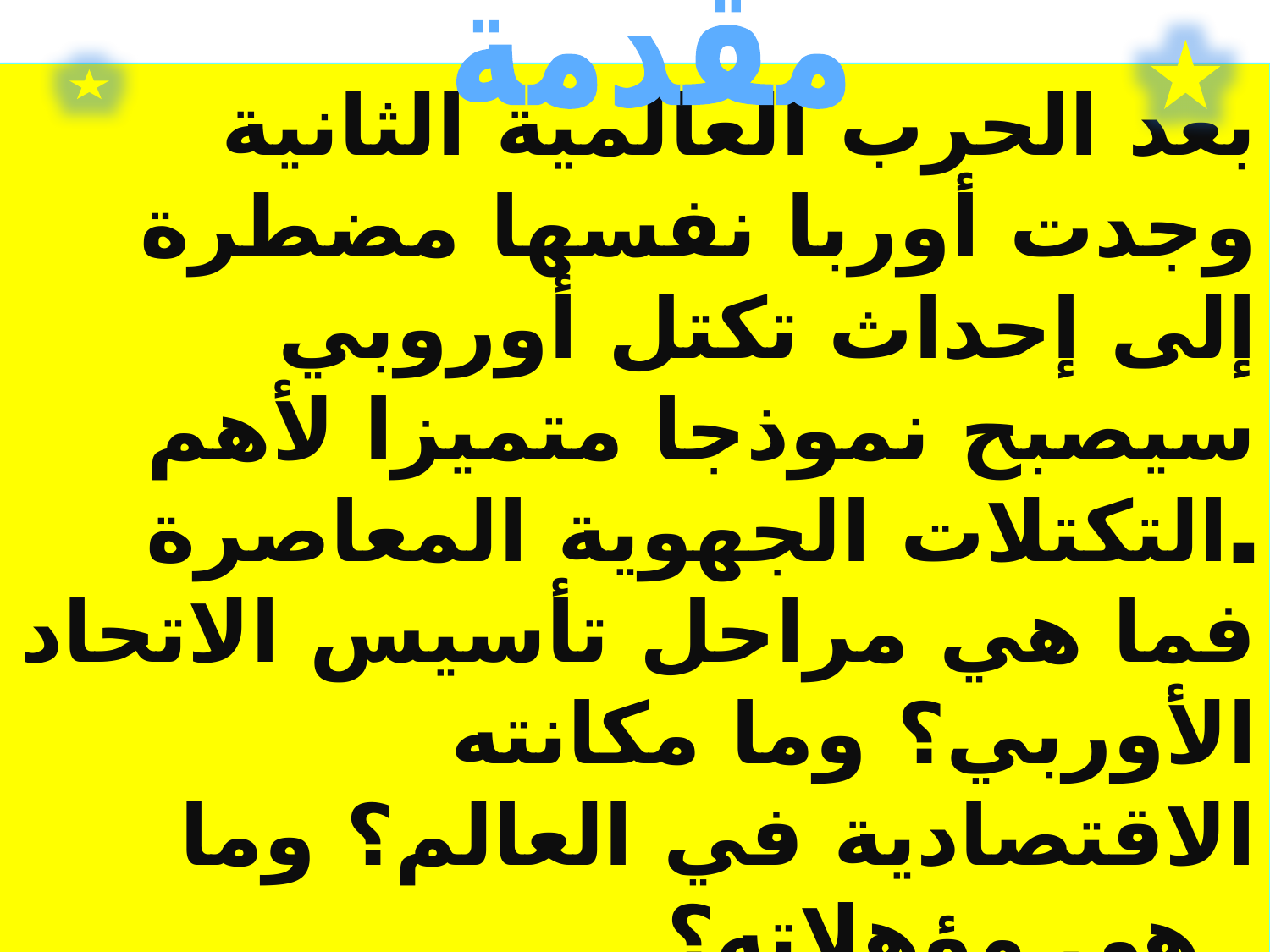

مقدمة

	بعد الحرب العالمية الثانية وجدت أوربا نفسها مضطرة إلى إحداث تكتل أوروبي سيصبح نموذجا متميزا لأهم  التكتلات الجهوية المعاصرة.
فما هي مراحل تأسيس الاتحاد الأوربي؟ وما مكانته الاقتصادية في العالم؟ وما هي مؤهلاته؟